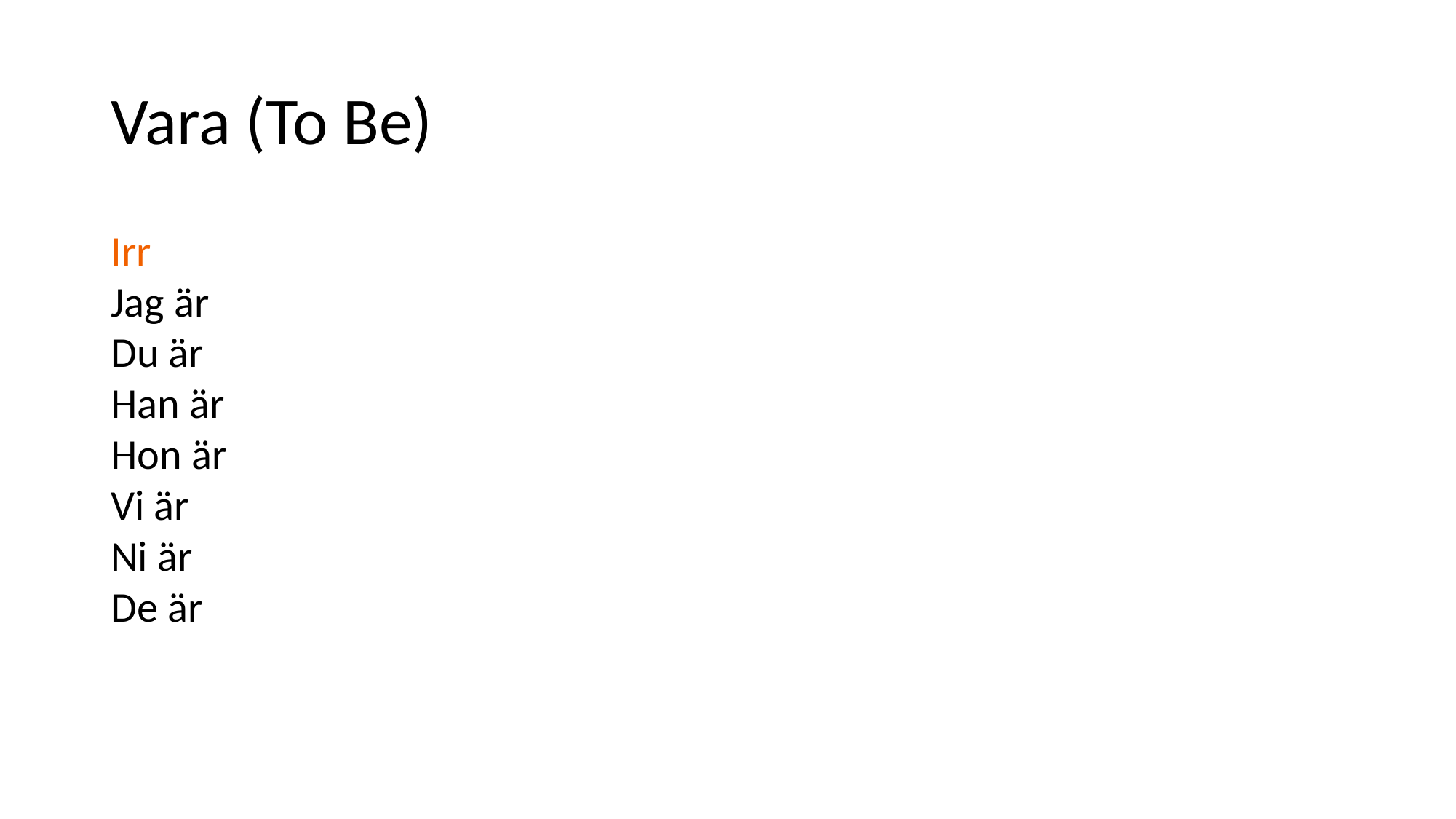

# Vara (To Be)
Irr
Jag är
Du är
Han är
Hon är
Vi är
Ni är
De är